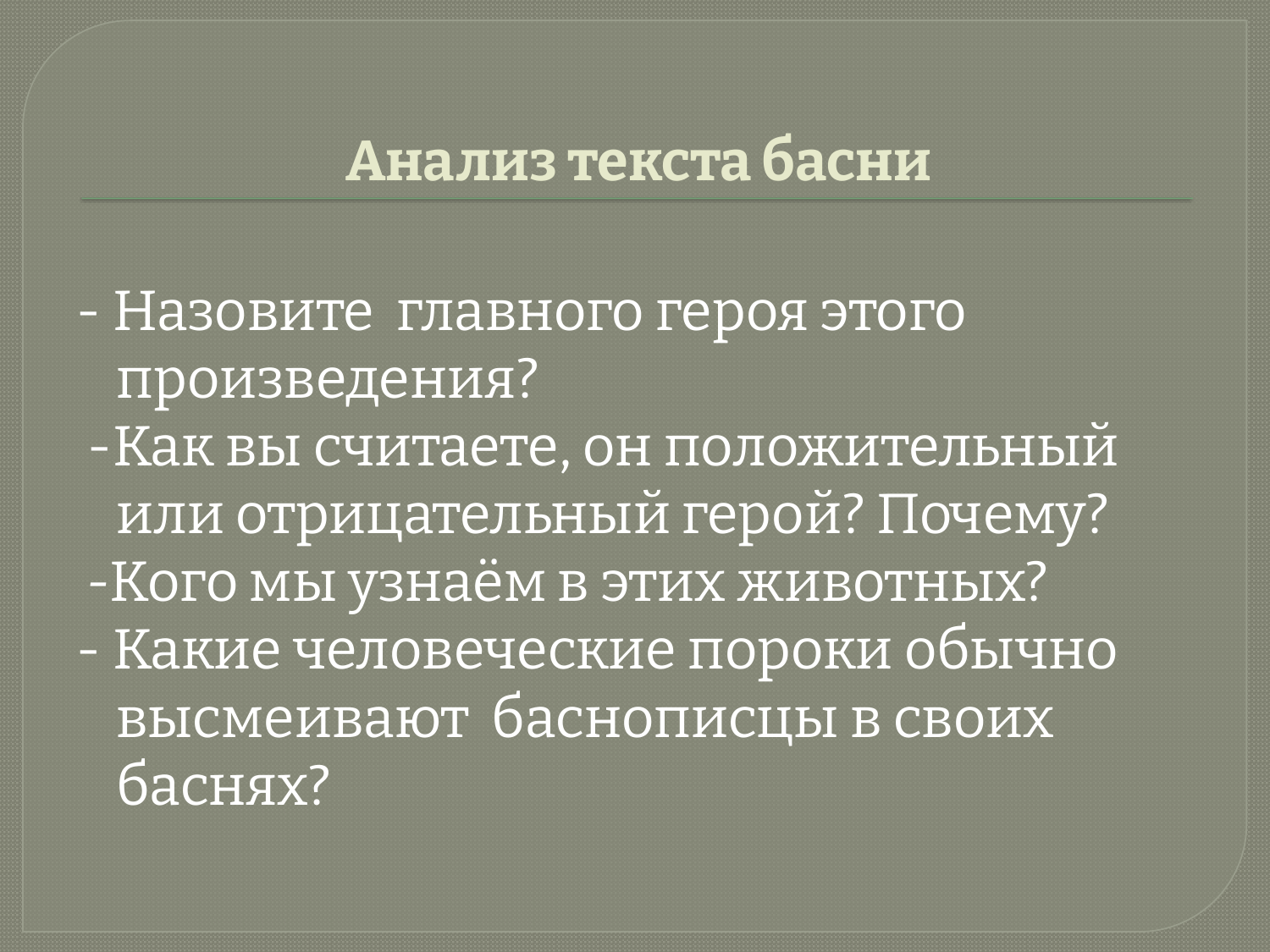

# Анализ текста басни
- Назовите  главного героя этого произведения?
 -Как вы считаете, он положительный или отрицательный герой? Почему?
 -Кого мы узнаём в этих животных?
- Какие человеческие пороки обычно высмеивают  баснописцы в своих баснях?